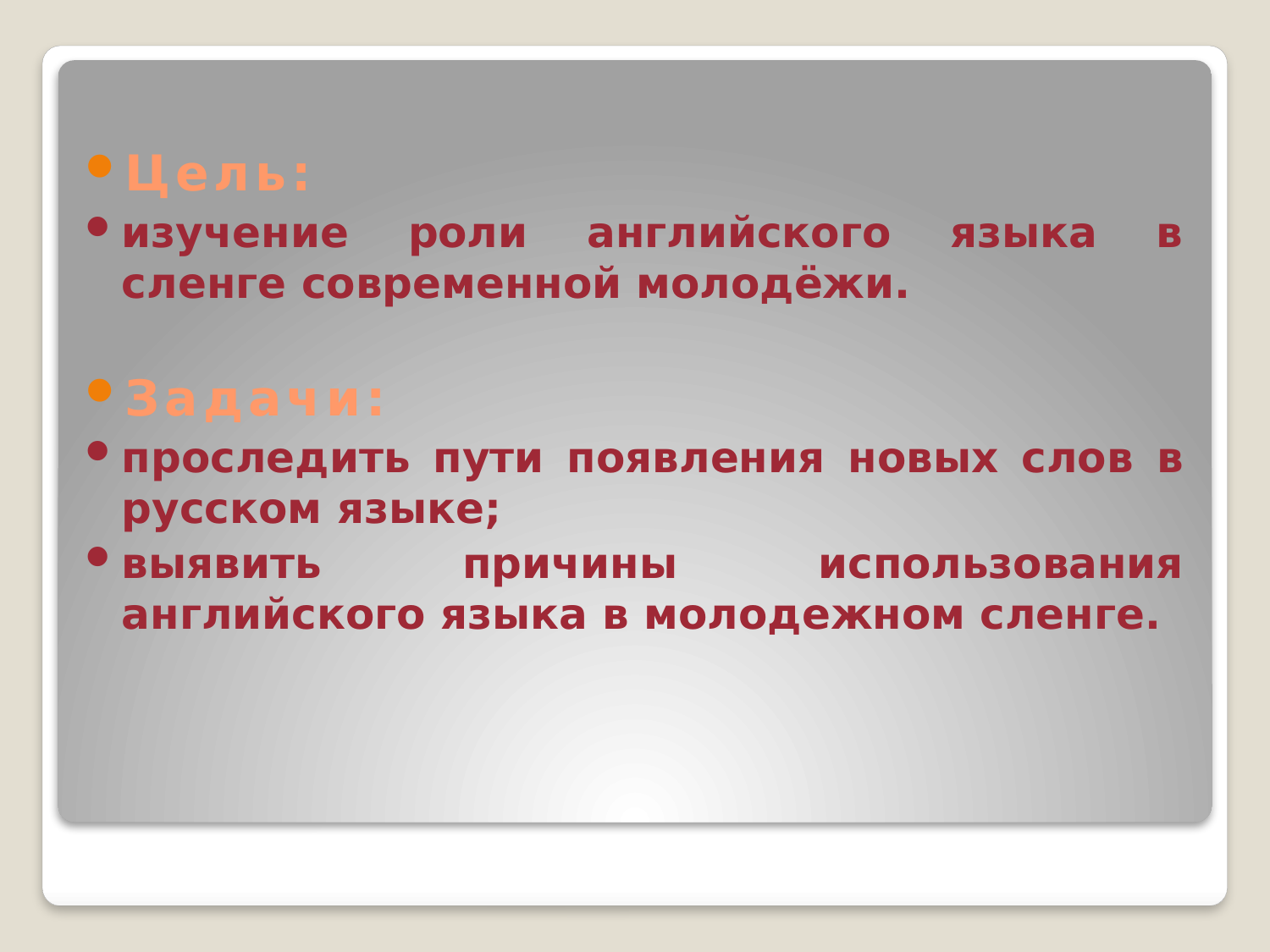

Цель:
изучение роли английского языка в сленге современной молодёжи.

Задачи:
проследить пути появления новых слов в русском языке;
выявить причины использования английского языка в молодежном сленге.